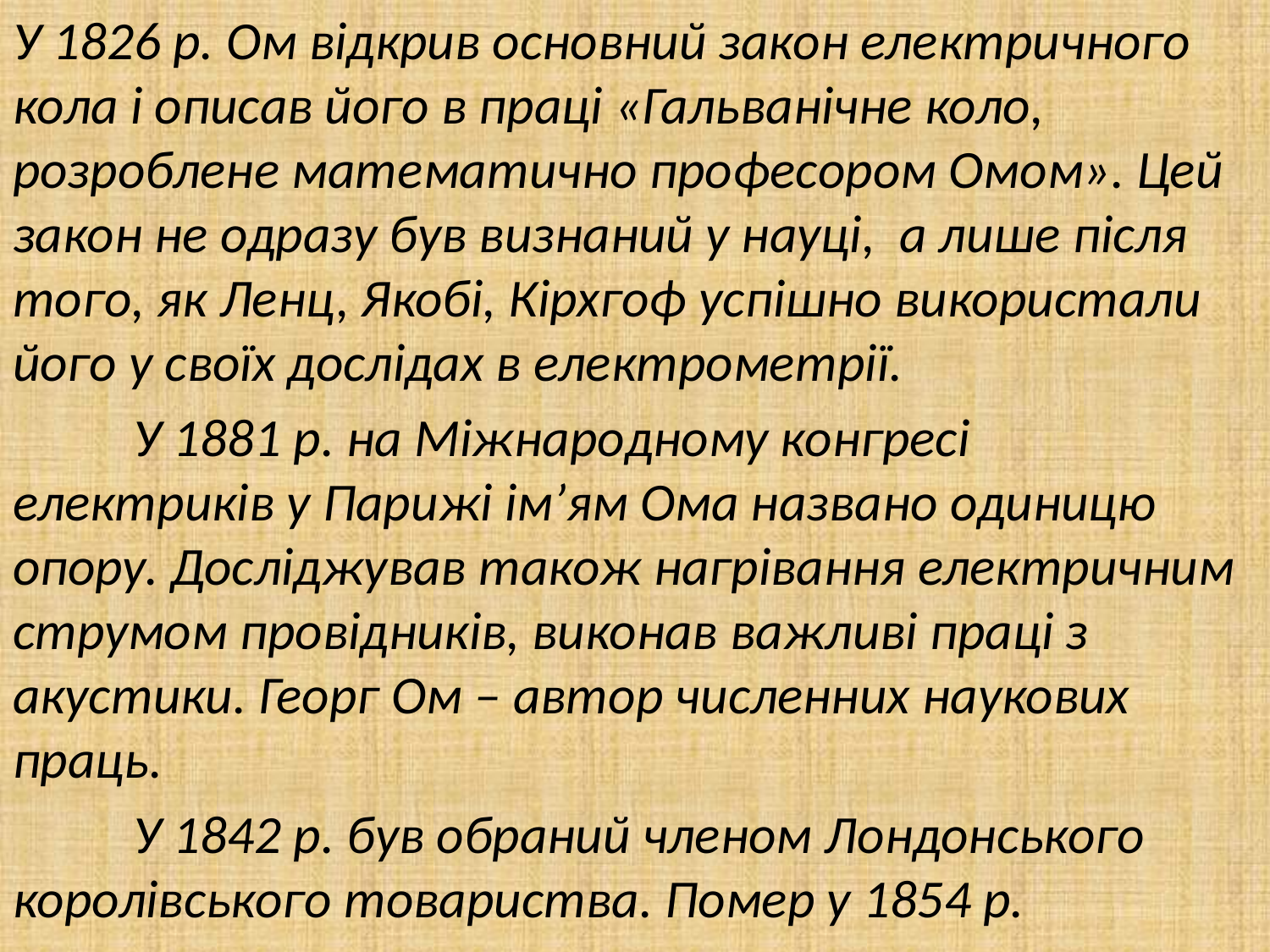

У 1826 р. Ом відкрив основний закон електричного кола і описав його в праці «Гальванічне коло, розроблене математично професором Омом». Цей закон не одразу був визнаний у науці,  а лише після того, як Ленц, Якобі, Кірхгоф успішно використали його у своїх дослідах в електрометрії.
	У 1881 р. на Міжнародному конгресі електриків у Парижі ім’ям Ома названо одиницю опору. Досліджував також нагрівання електричним струмом провідників, виконав важливі праці з акустики. Георг Ом – автор численних наукових праць.
	У 1842 р. був обраний членом Лондонського королівського товариства. Помер у 1854 р.